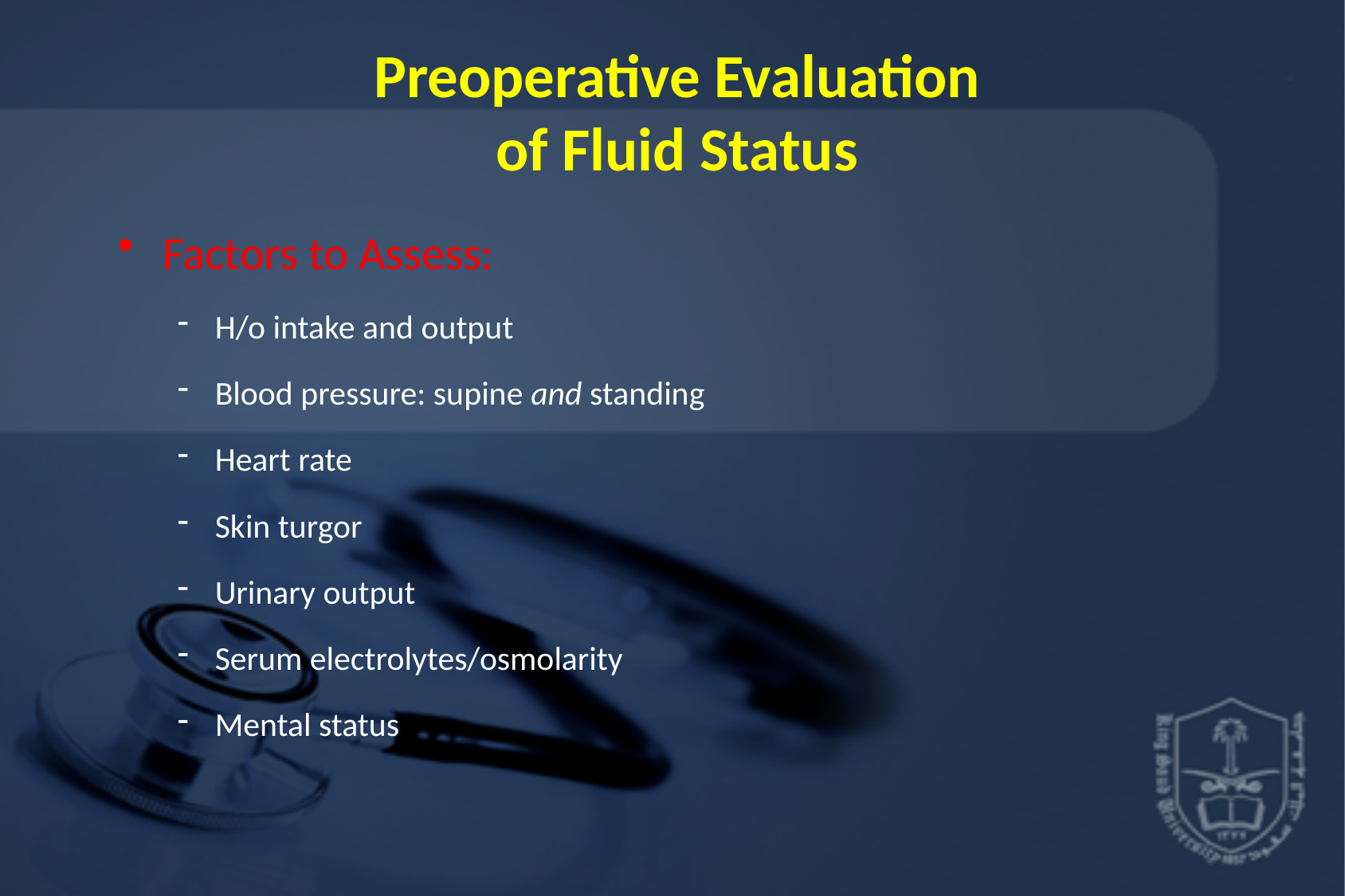

# Preoperative Evaluation of Fluid Status
Factors to Assess:
H/o intake and output
Blood pressure: supine and standing
Heart rate
Skin turgor
Urinary output
Serum electrolytes/osmolarity
Mental status